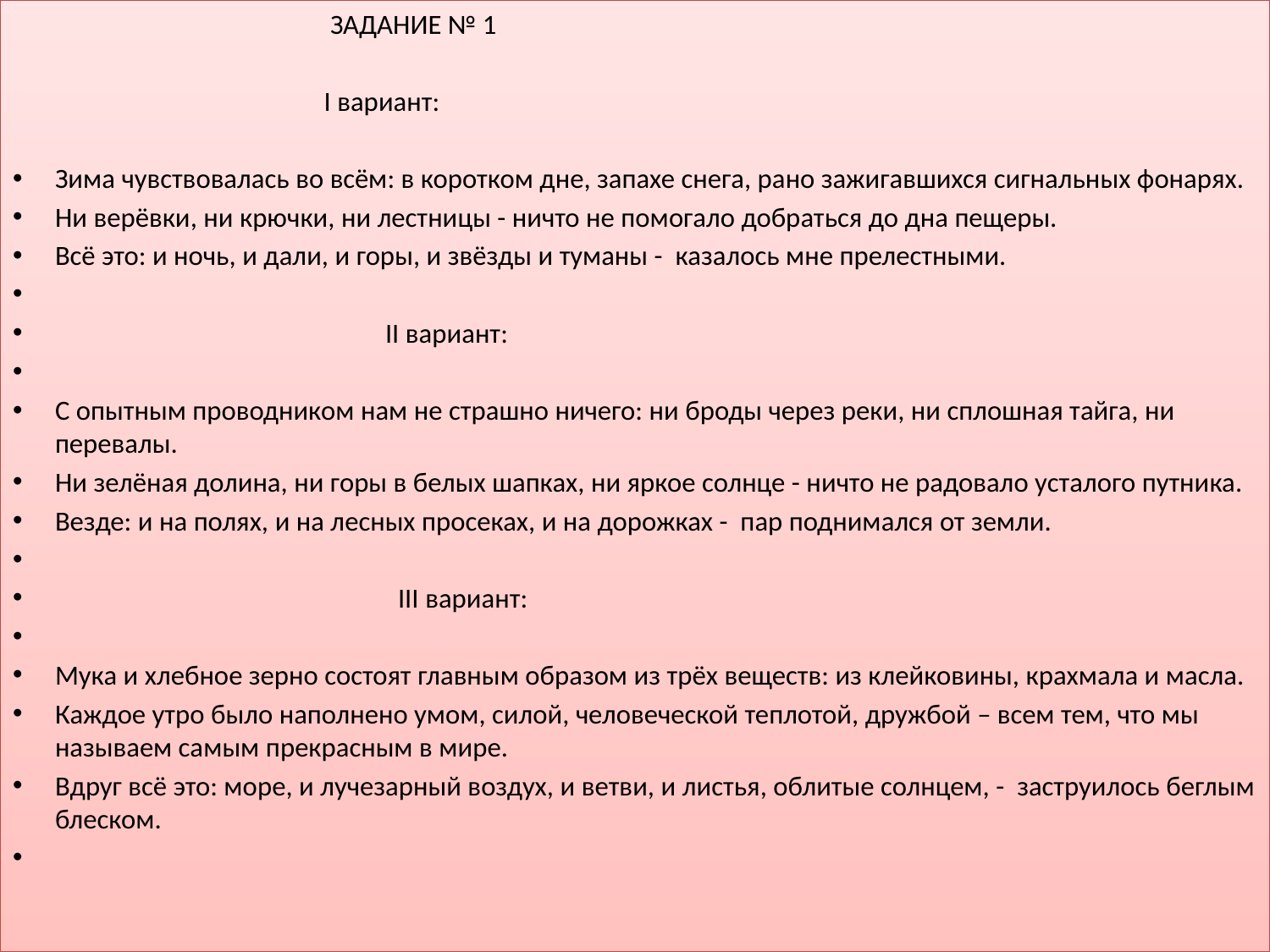

ЗАДАНИЕ № 1

                                                 I вариант:

Зима чувствовалась во всём: в коротком дне, запахе снега, рано зажигавшихся сигнальных фонарях.
Ни верёвки, ни крючки, ни лестницы - ничто не помогало добраться до дна пещеры.
Всё это: и ночь, и дали, и горы, и звёзды и туманы -  казалось мне прелестными.

                                                    II вариант:

С опытным проводником нам не страшно ничего: ни броды через реки, ни сплошная тайга, ни перевалы.
Ни зелёная долина, ни горы в белых шапках, ни яркое солнце - ничто не радовало усталого путника.
Везде: и на полях, и на лесных просеках, и на дорожках -  пар поднимался от земли.

                                                      III вариант:

Мука и хлебное зерно состоят главным образом из трёх веществ: из клейковины, крахмала и масла.
Каждое утро было наполнено умом, силой, человеческой теплотой, дружбой – всем тем, что мы называем самым прекрасным в мире.
Вдруг всё это: море, и лучезарный воздух, и ветви, и листья, облитые солнцем, -  заструилось беглым блеском.

#